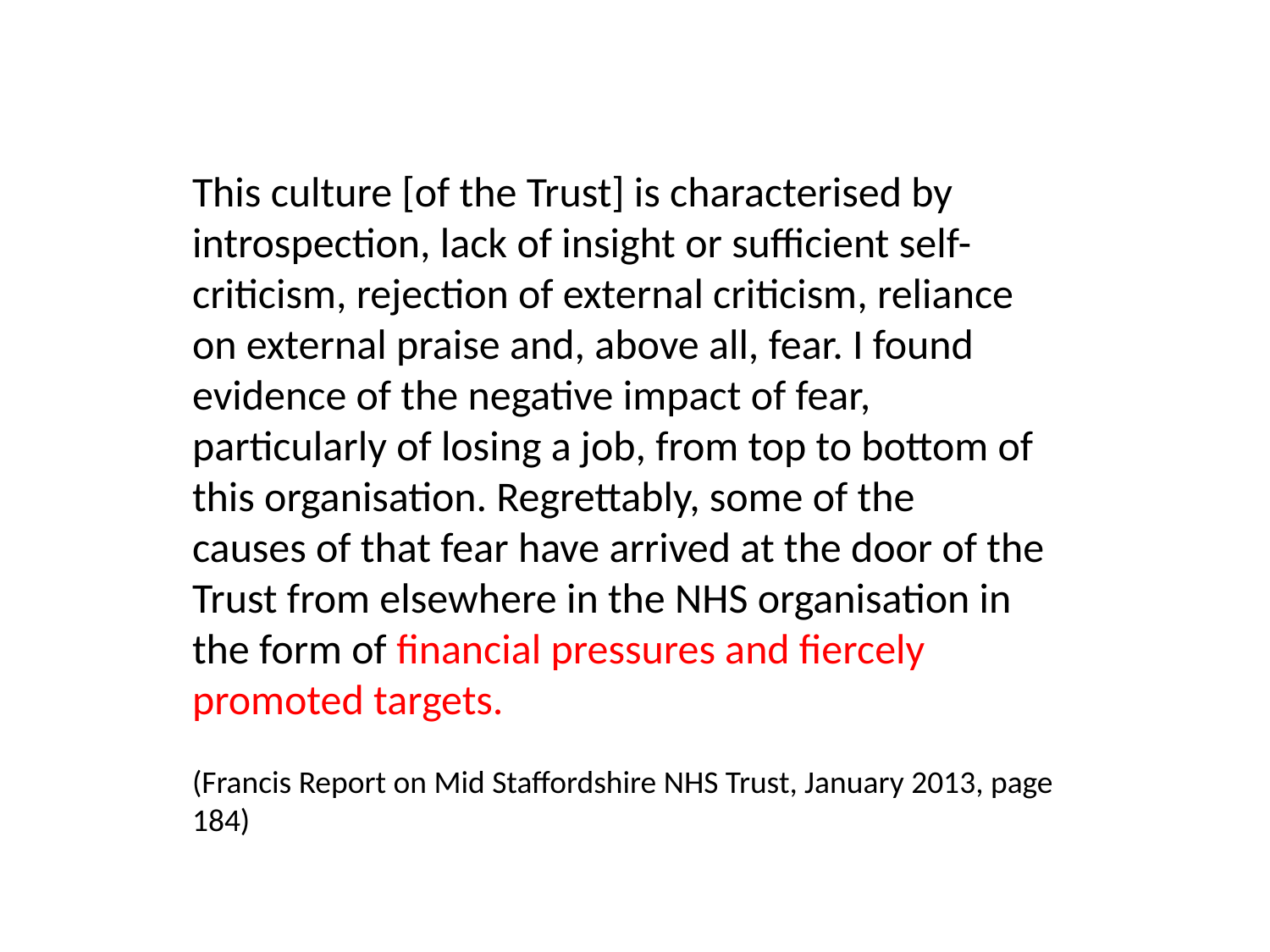

This culture [of the Trust] is characterised by introspection, lack of insight or sufficient self-criticism, rejection of external criticism, reliance on external praise and, above all, fear. I found evidence of the negative impact of fear, particularly of losing a job, from top to bottom of this organisation. Regrettably, some of the
causes of that fear have arrived at the door of the Trust from elsewhere in the NHS organisation in the form of financial pressures and fiercely promoted targets.

(Francis Report on Mid Staffordshire NHS Trust, January 2013, page 184)